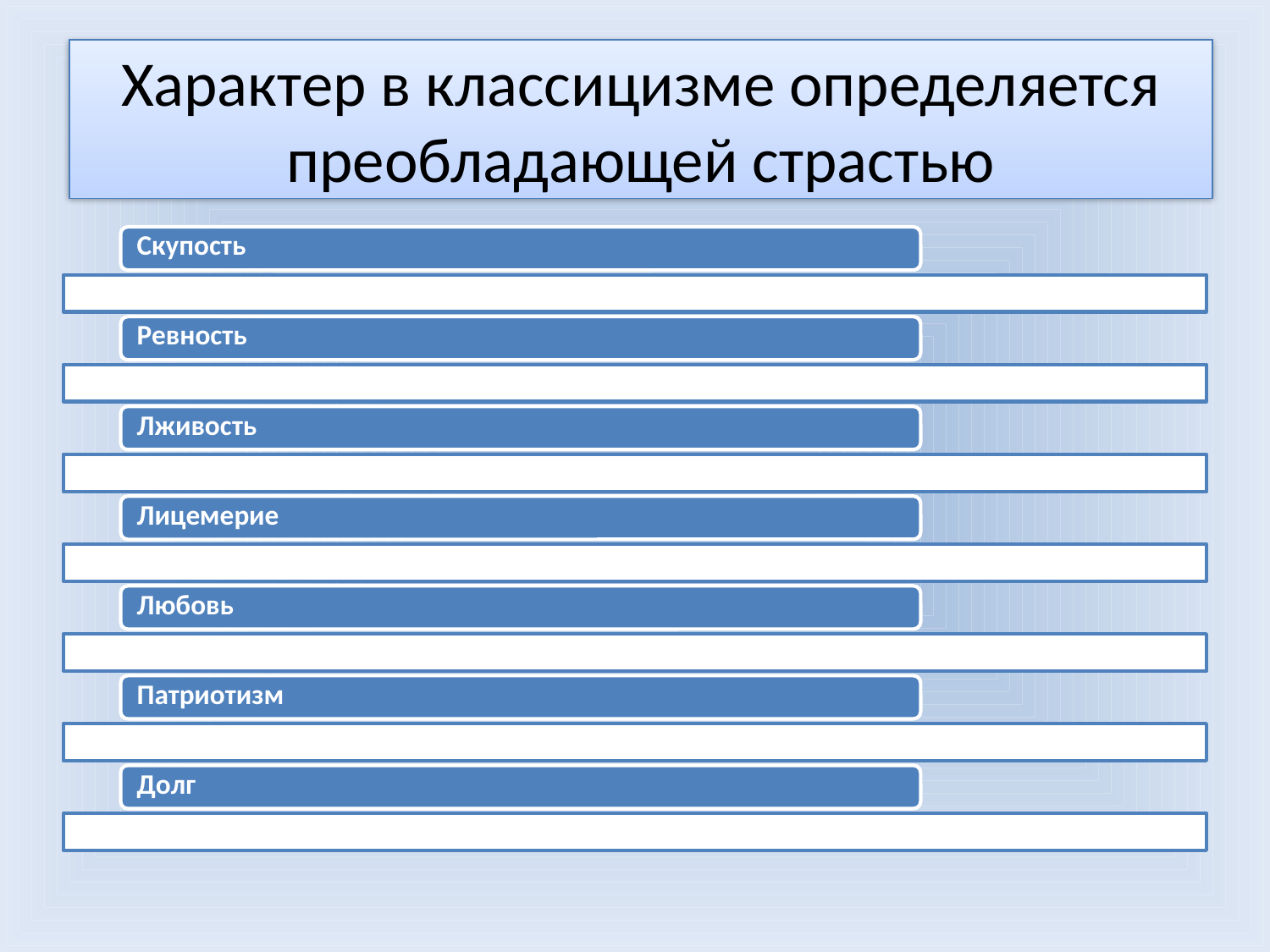

# Характер в классицизме определяется преобладающей страстью
Скупость
Ревность
Лживость
Лицемерие
Любовь
Патриотизм
Долг